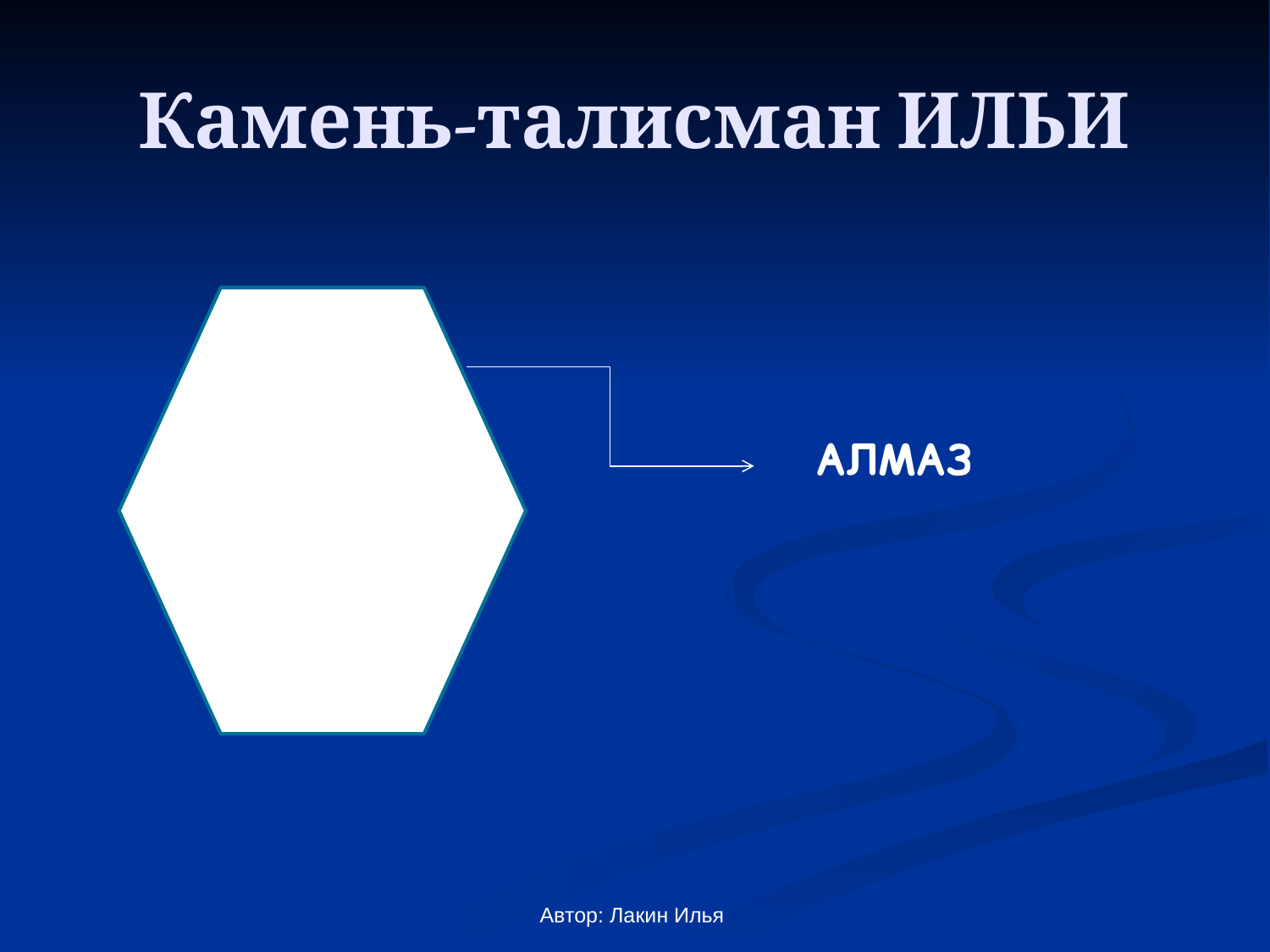

# Камень-талисман ИЛЬИ

АЛМАЗ
Автор: Лакин Илья